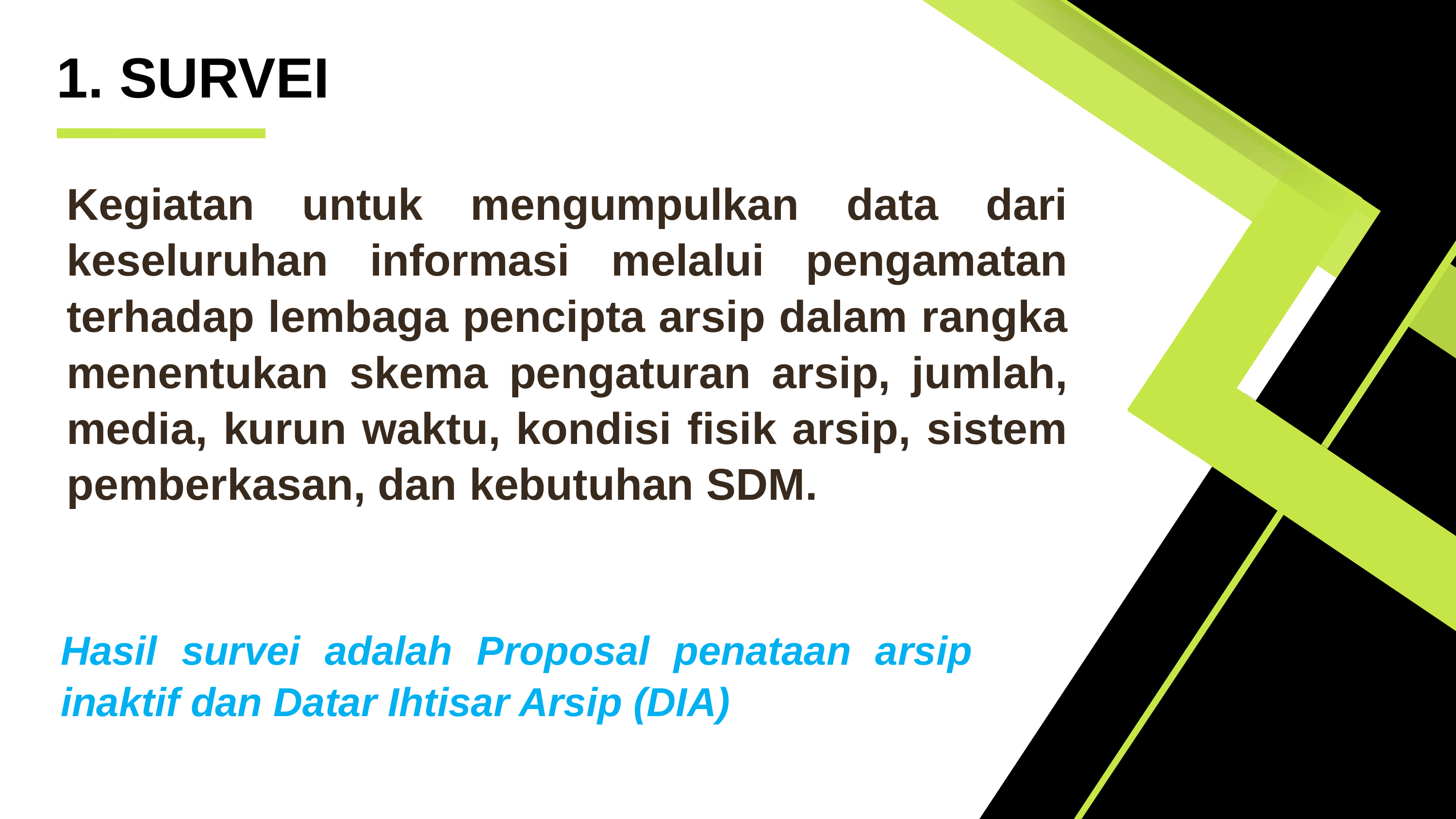

1. SURVEI

Kegiatan untuk mengumpulkan data dari keseluruhan informasi melalui pengamatan terhadap lembaga pencipta arsip dalam rangka menentukan skema pengaturan arsip, jumlah, media, kurun waktu, kondisi fisik arsip, sistem pemberkasan, dan kebutuhan SDM.

Hasil survei adalah Proposal penataan arsip inaktif dan Datar Ihtisar Arsip (DIA)